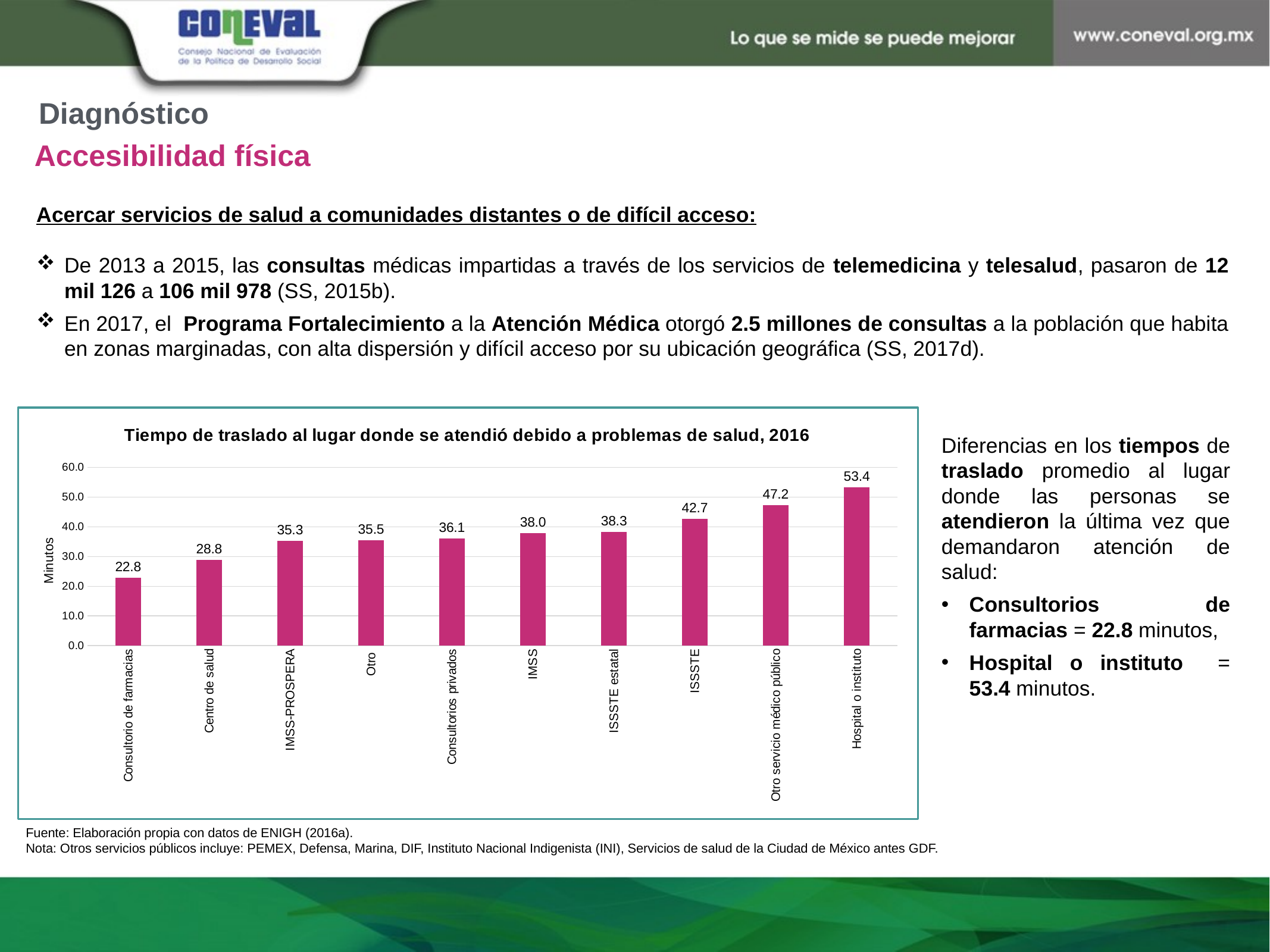

Diagnóstico
Accesibilidad física
Acercar servicios de salud a comunidades distantes o de difícil acceso:

De 2013 a 2015, las consultas médicas impartidas a través de los servicios de telemedicina y telesalud, pasaron de 12 mil 126 a 106 mil 978 (SS, 2015b).
En 2017, el  Programa Fortalecimiento a la Atención Médica otorgó 2.5 millones de consultas a la población que habita en zonas marginadas, con alta dispersión y difícil acceso por su ubicación geográfica (SS, 2017d).

### Chart: Tiempo de traslado al lugar donde se atendió debido a problemas de salud, 2016

| Category |  |
|---|---|
| Consultorio de farmacias | 22.83 |
| Centro de salud | 28.78 |
| IMSS-PROSPERA | 35.32 |
| Otro  | 35.45 |
| Consultorios privados | 36.14 |
| IMSS | 37.95 |
| ISSSTE estatal | 38.34 |
| ISSSTE | 42.71 |
| Otro servicio médico público | 47.22 |
| Hospital o instituto | 53.35 |
Diferencias en los tiempos de traslado promedio al lugar donde las personas se atendieron la última vez que demandaron atención de salud:
Consultorios de farmacias = 22.8 minutos,
Hospital o instituto  = 53.4 minutos.
Fuente: Elaboración propia con datos de ENIGH (2016a).
Nota: Otros servicios públicos incluye: PEMEX, Defensa, Marina, DIF, Instituto Nacional Indigenista (INI), Servicios de salud de la Ciudad de México antes GDF.